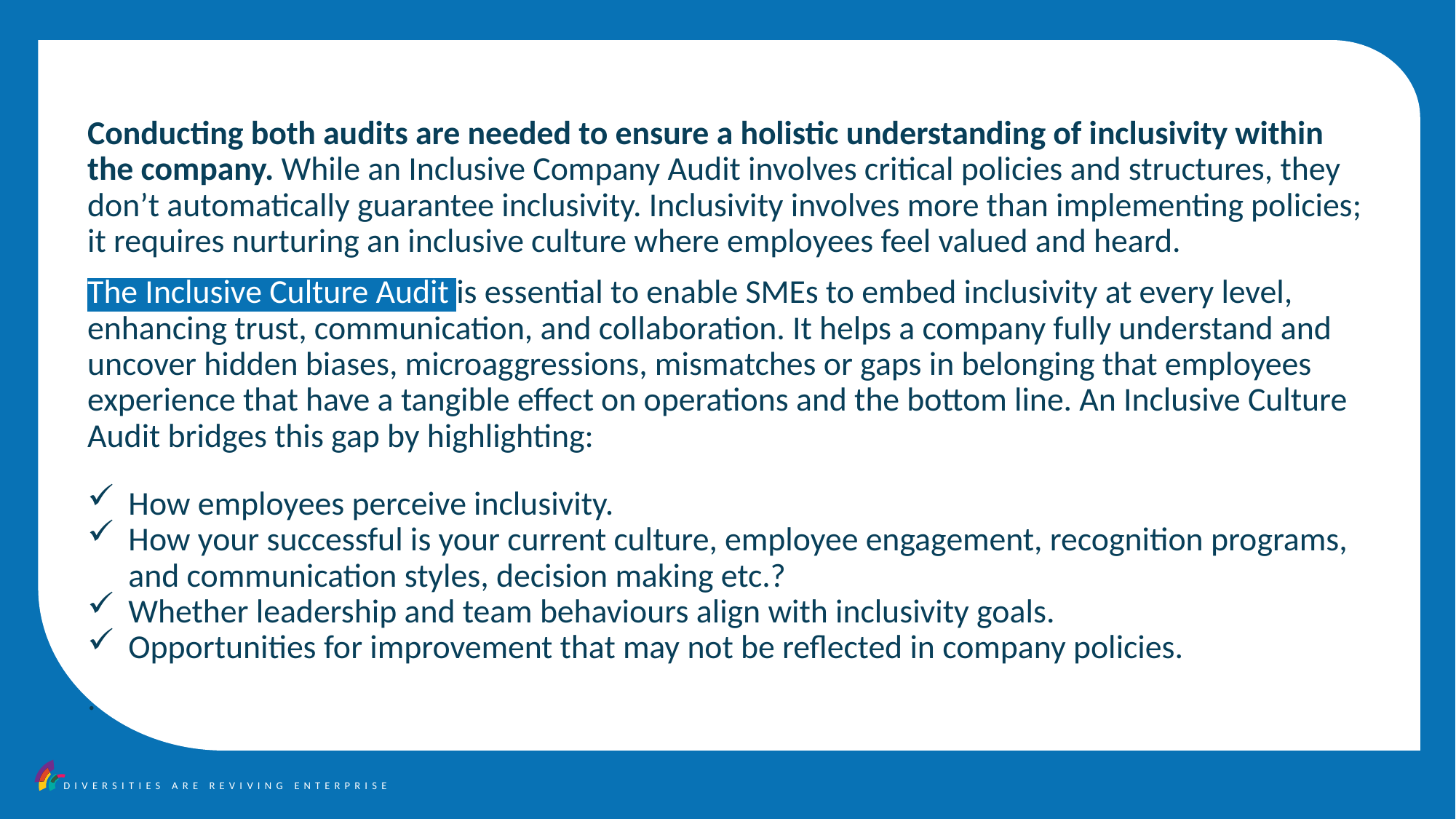

Conducting both audits are needed to ensure a holistic understanding of inclusivity within the company. While an Inclusive Company Audit involves critical policies and structures, they don’t automatically guarantee inclusivity. Inclusivity involves more than implementing policies; it requires nurturing an inclusive culture where employees feel valued and heard.
The Inclusive Culture Audit is essential to enable SMEs to embed inclusivity at every level, enhancing trust, communication, and collaboration. It helps a company fully understand and uncover hidden biases, microaggressions, mismatches or gaps in belonging that employees experience that have a tangible effect on operations and the bottom line. An Inclusive Culture Audit bridges this gap by highlighting:

How employees perceive inclusivity.
How your successful is your current culture, employee engagement, recognition programs, and communication styles, decision making etc.?
Whether leadership and team behaviours align with inclusivity goals.
Opportunities for improvement that may not be reflected in company policies.
.